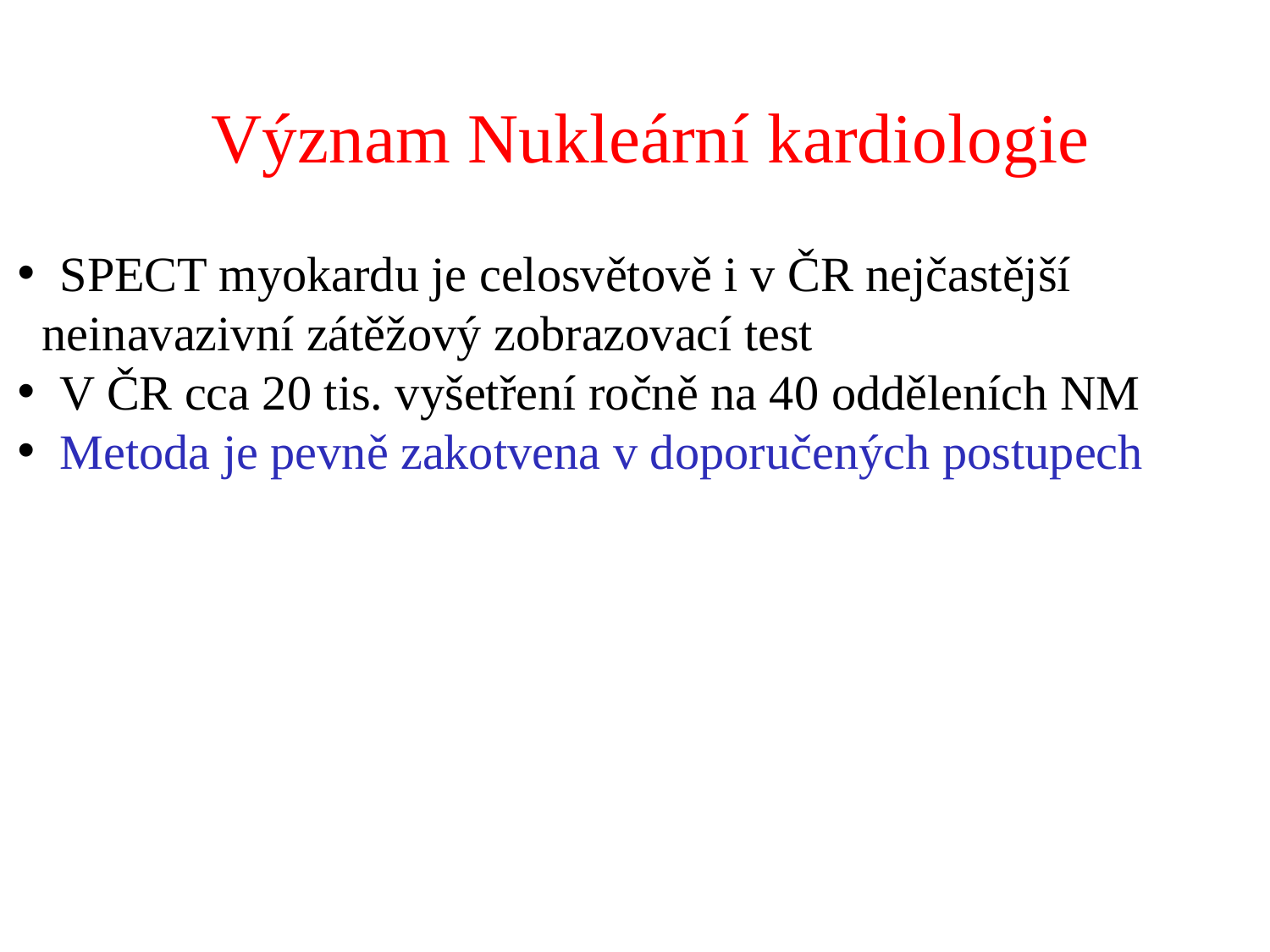

Význam Nukleární kardiologie
 SPECT myokardu je celosvětově i v ČR nejčastější
  neinavazivní zátěžový zobrazovací test
 V ČR cca 20 tis. vyšetření ročně na 40 odděleních NM
 Metoda je pevně zakotvena v doporučených postupech